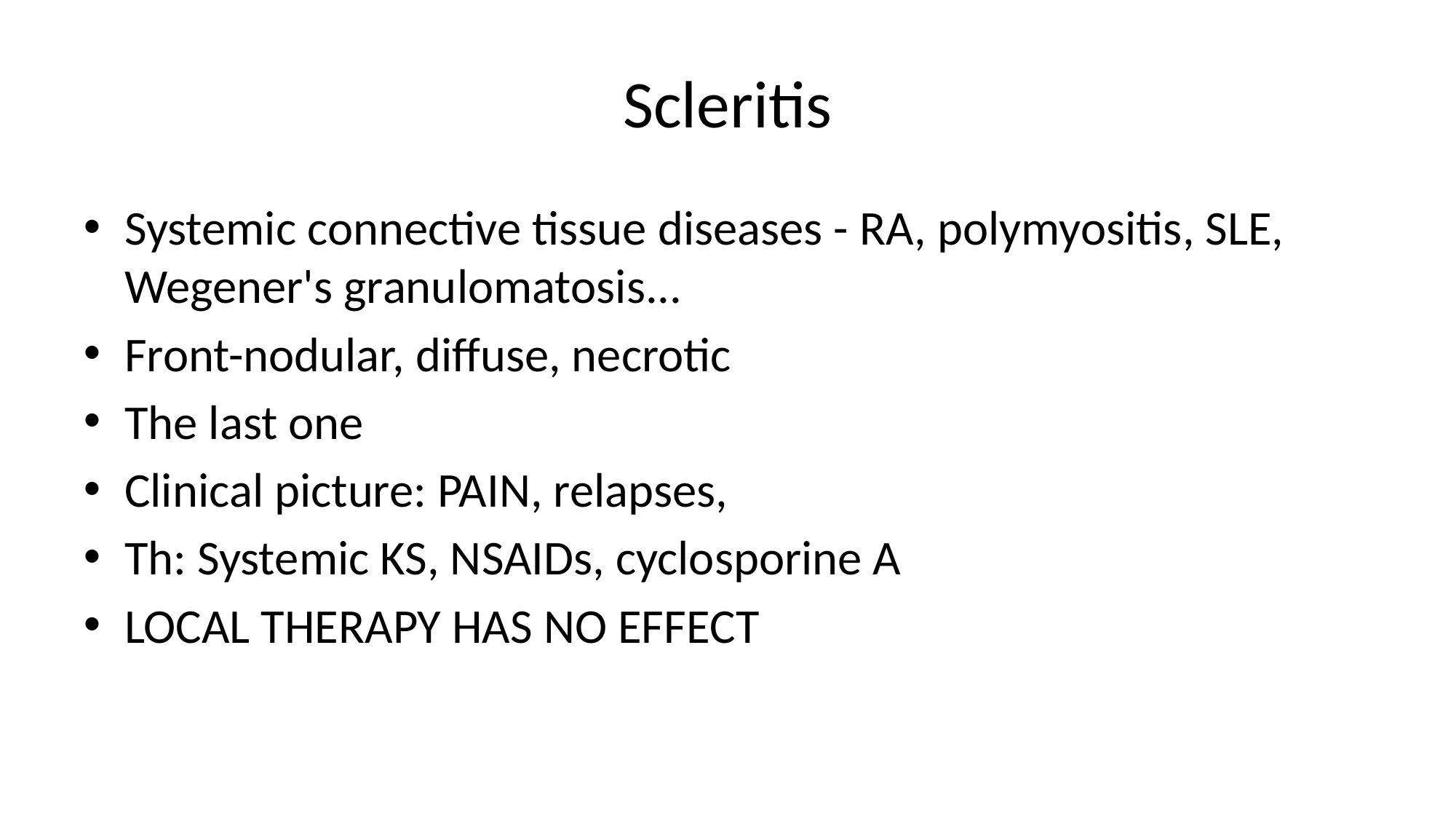

# Scleritis
Systemic connective tissue diseases - RA, polymyositis, SLE, Wegener's granulomatosis...
Front-nodular, diffuse, necrotic
The last one
Clinical picture: PAIN, relapses,
Th: Systemic KS, NSAIDs, cyclosporine A
LOCAL THERAPY HAS NO EFFECT